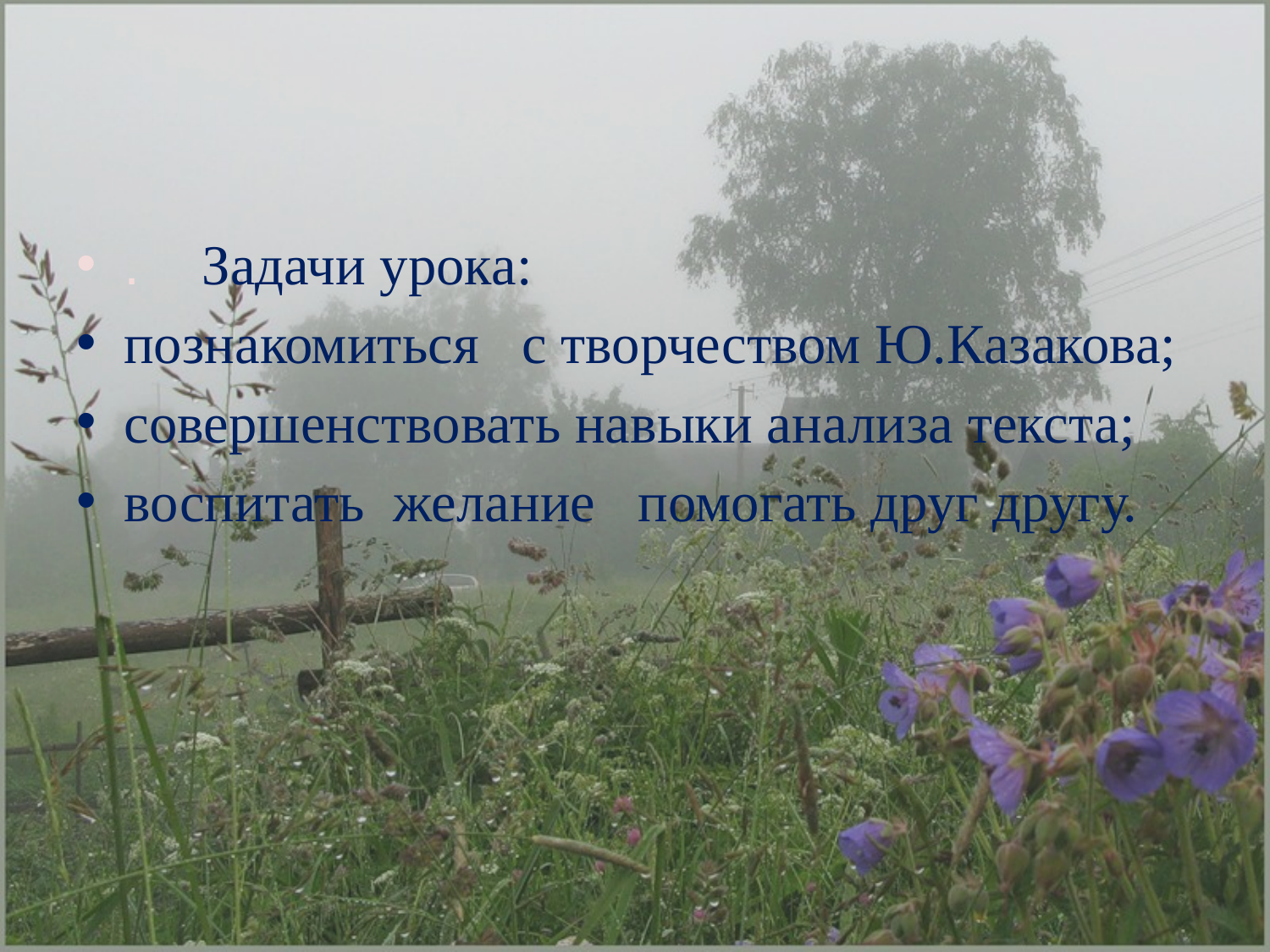

#
.    Задачи урока:
познакомиться   с творчеством Ю.Казакова;
совершенствовать навыки анализа текста;
воспитать  желание   помогать друг другу.